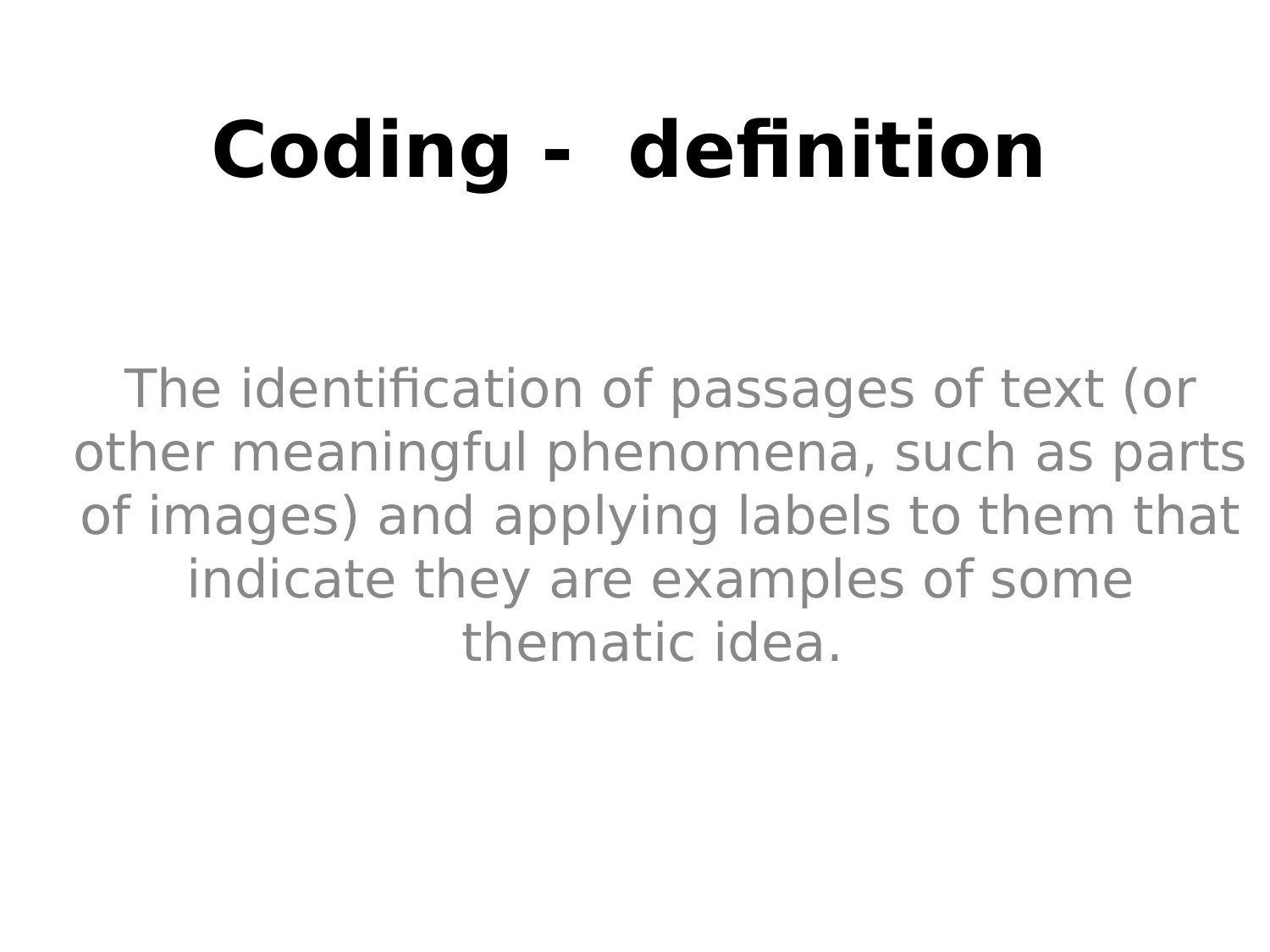

# Coding -  definition

The identification of passages of text (or other meaningful phenomena, such as parts of images) and applying labels to them that indicate they are examples of some thematic idea.